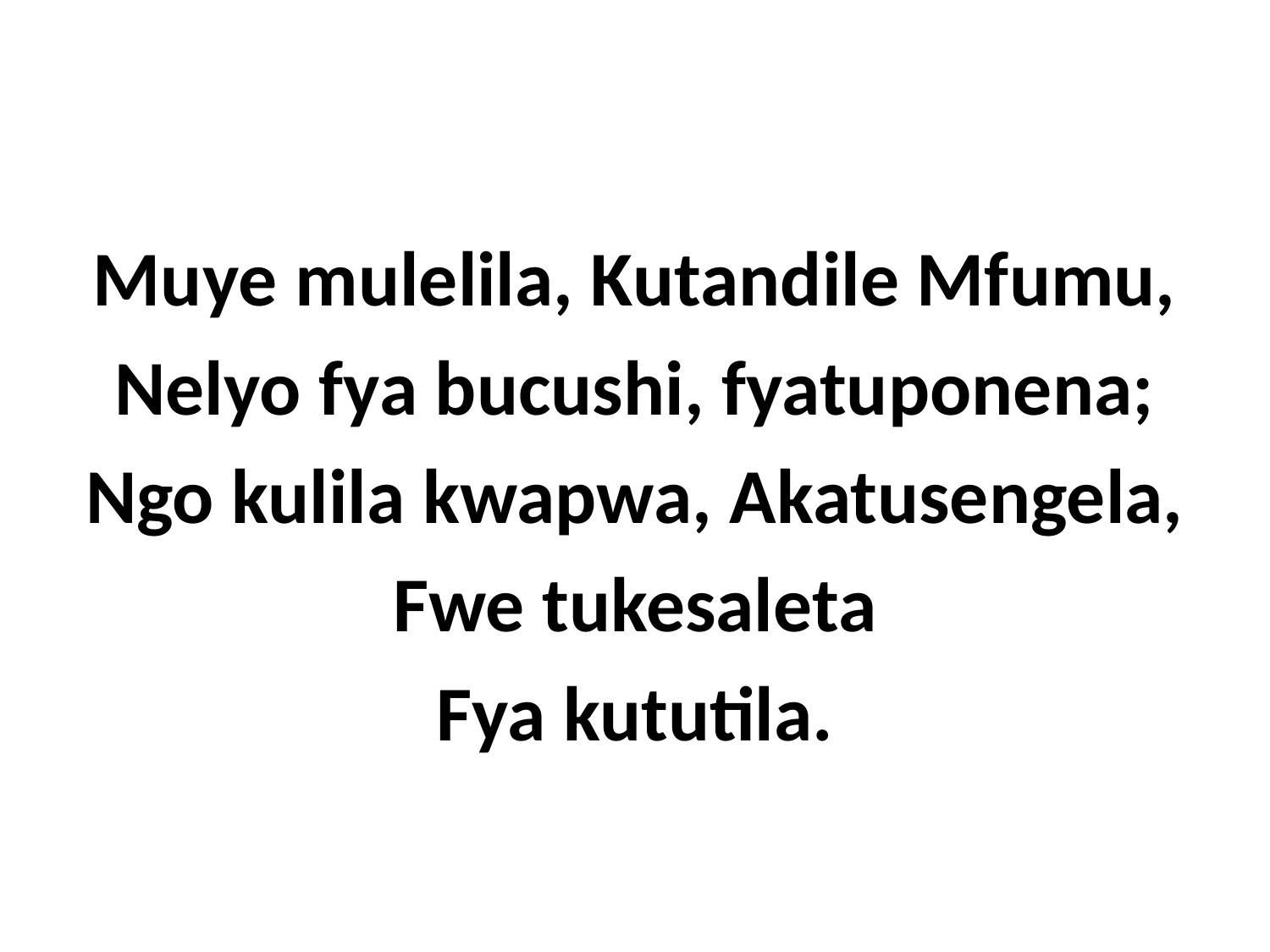

Muye mulelila, Kutandile Mfumu,
Nelyo fya bucushi, fyatuponena;
Ngo kulila kwapwa, Akatusengela,
Fwe tukesaleta
Fya kututila.